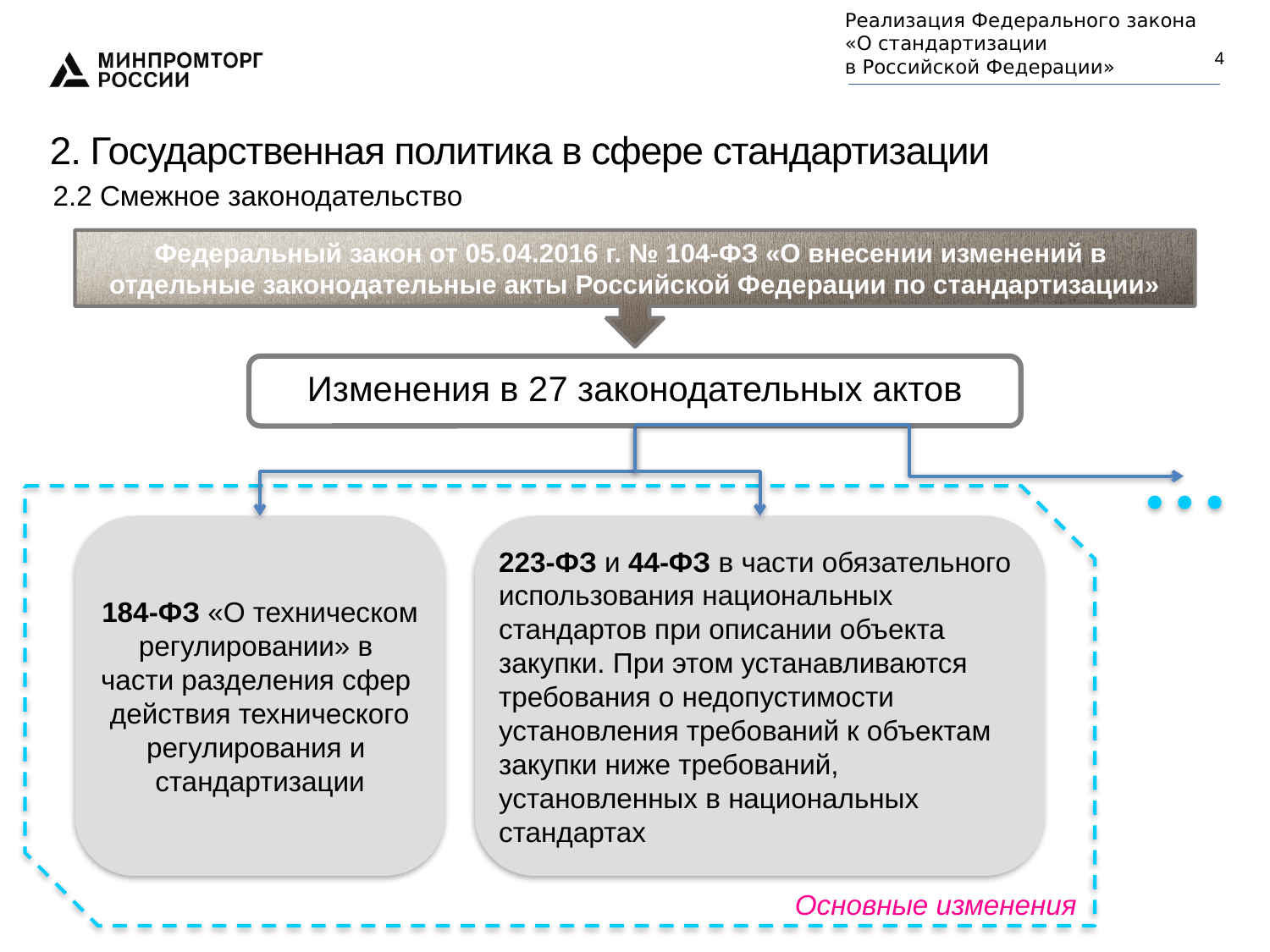

Реализация Федерального закона
«О стандартизации
в Российской Федерации»
4
# 2. Государственная политика в сфере стандартизации
2.2 Смежное законодательство
Федеральный закон от 05.04.2016 г. № 104-ФЗ «О внесении изменений в
отдельные законодательные акты Российской Федерации по стандартизации»
Изменения в 27 законодательных актов

184-ФЗ «О техническом регулировании» в
части разделения сфер
действия технического регулирования и
стандартизации
223-ФЗ и 44-ФЗ в части обязательного использования национальных
стандартов при описании объекта
закупки. При этом устанавливаются
требования о недопустимости
установления требований к объектам
закупки ниже требований,
установленных в национальных
стандартах
Основные изменения